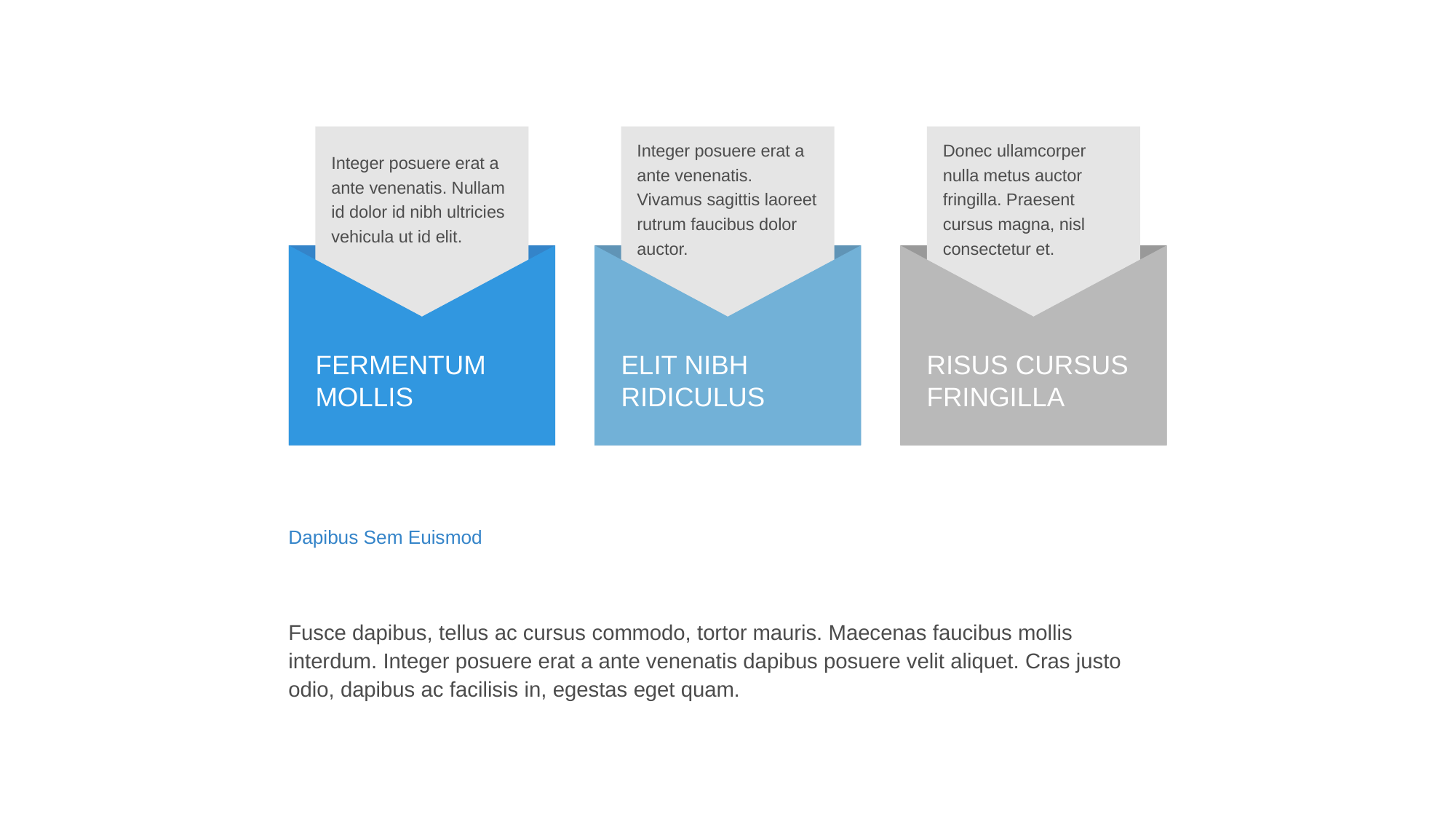

Integer posuere erat a ante venenatis. Nullam id dolor id nibh ultricies vehicula ut id elit.
Fermentum Mollis

Integer posuere erat a ante venenatis. Vivamus sagittis laoreet rutrum faucibus dolor auctor.
Elit Nibh Ridiculus

Donec ullamcorper nulla metus auctor fringilla. Praesent cursus magna, nisl consectetur et.
Risus Cursus Fringilla
Dapibus Sem Euismod
Fusce dapibus, tellus ac cursus commodo, tortor mauris. Maecenas faucibus mollis interdum. Integer posuere erat a ante venenatis dapibus posuere velit aliquet. Cras justo odio, dapibus ac facilisis in, egestas eget quam.